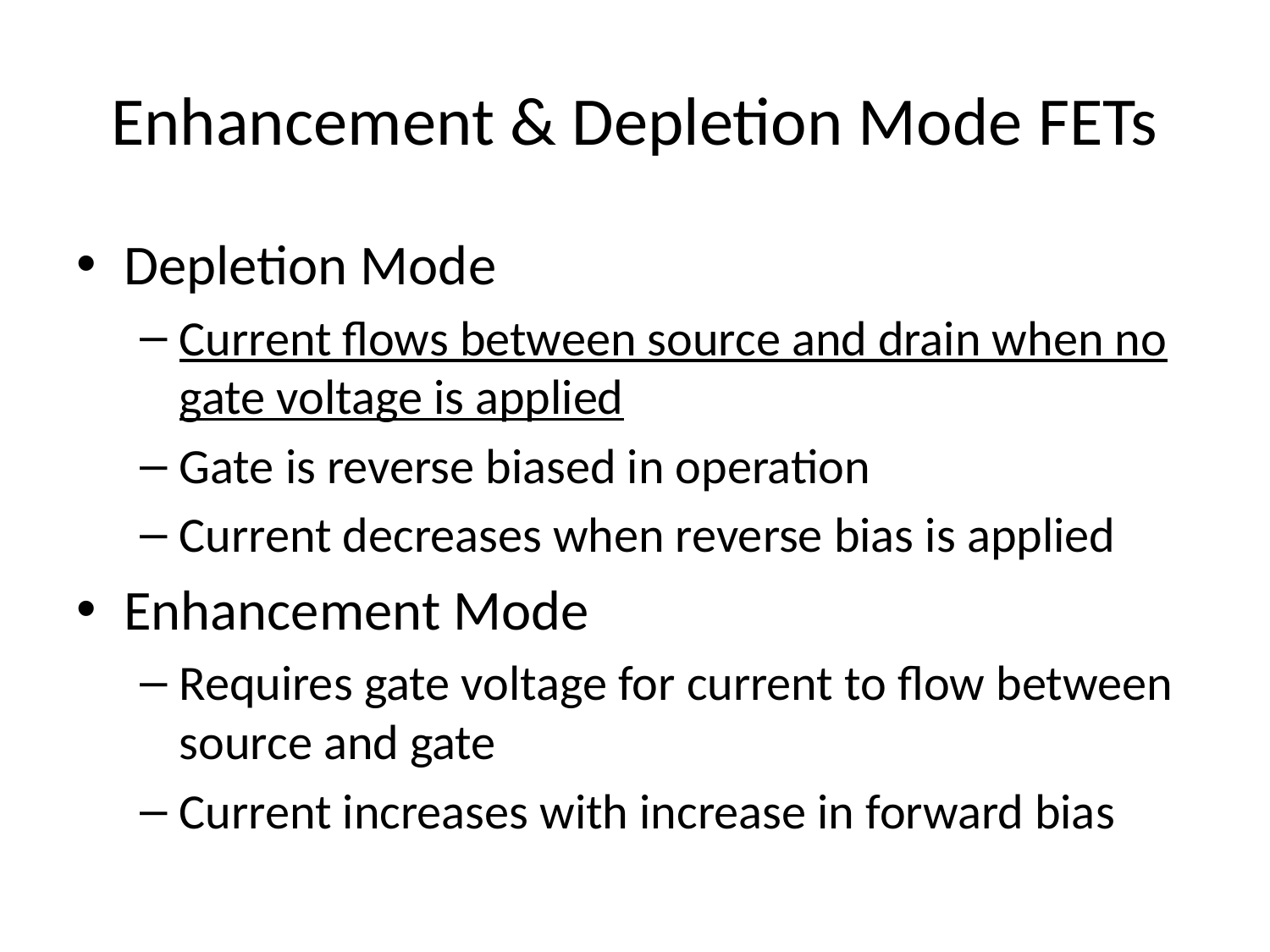

# Enhancement & Depletion Mode FETs
Depletion Mode
Current flows between source and drain when no gate voltage is applied
Gate is reverse biased in operation
Current decreases when reverse bias is applied
Enhancement Mode
Requires gate voltage for current to flow between source and gate
Current increases with increase in forward bias